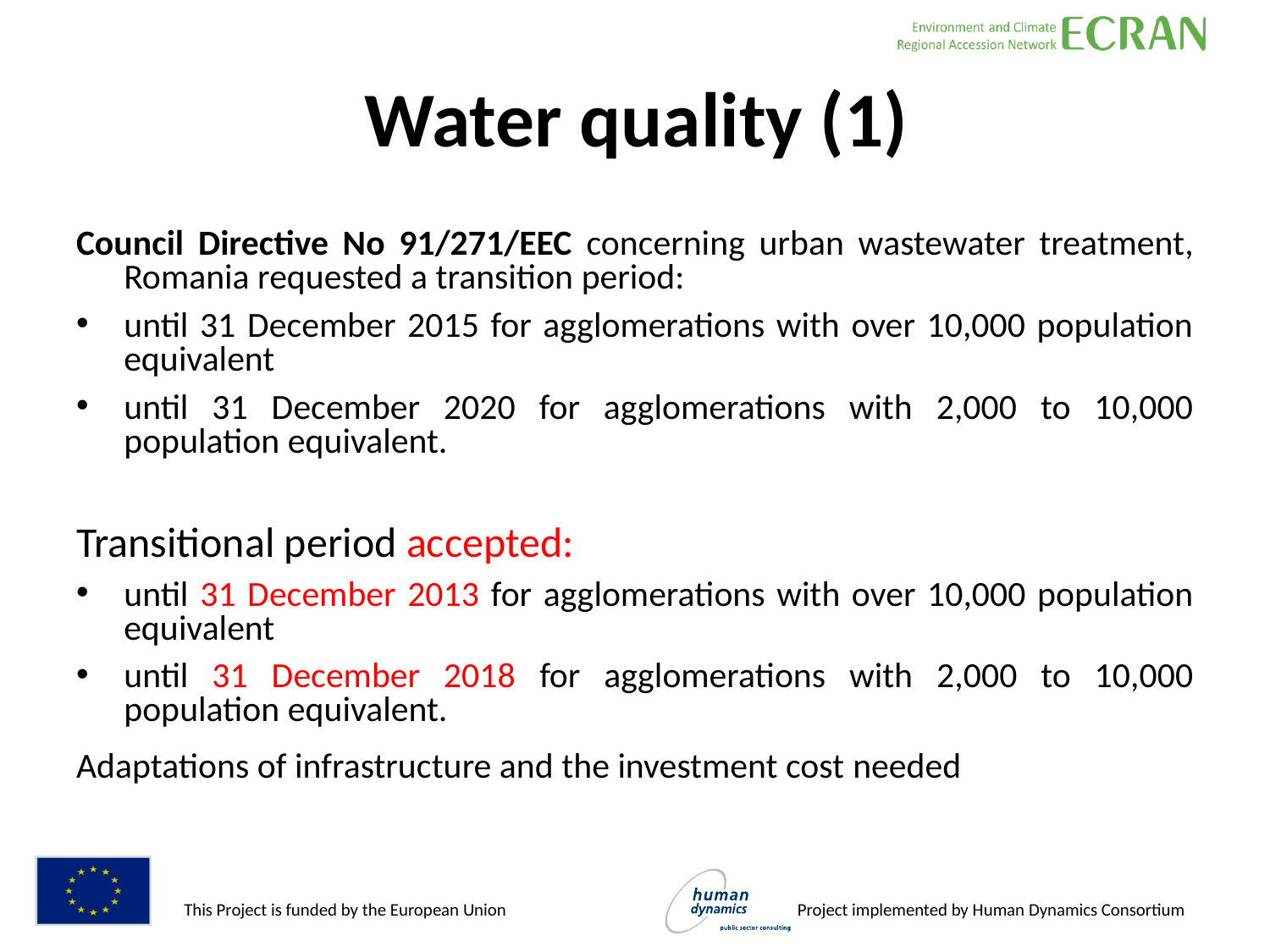

Council Directive No 91/271/EEC concerning urban wastewater treatment, Romania requested a transition period:
until 31 December 2015 for agglomerations with over 10,000 population equivalent
until 31 December 2020 for agglomerations with 2,000 to 10,000 population equivalent.

Transitional period accepted:
until 31 December 2013 for agglomerations with over 10,000 population equivalent
until 31 December 2018 for agglomerations with 2,000 to 10,000 population equivalent.
Adaptations of infrastructure and the investment cost needed
Water quality (1)